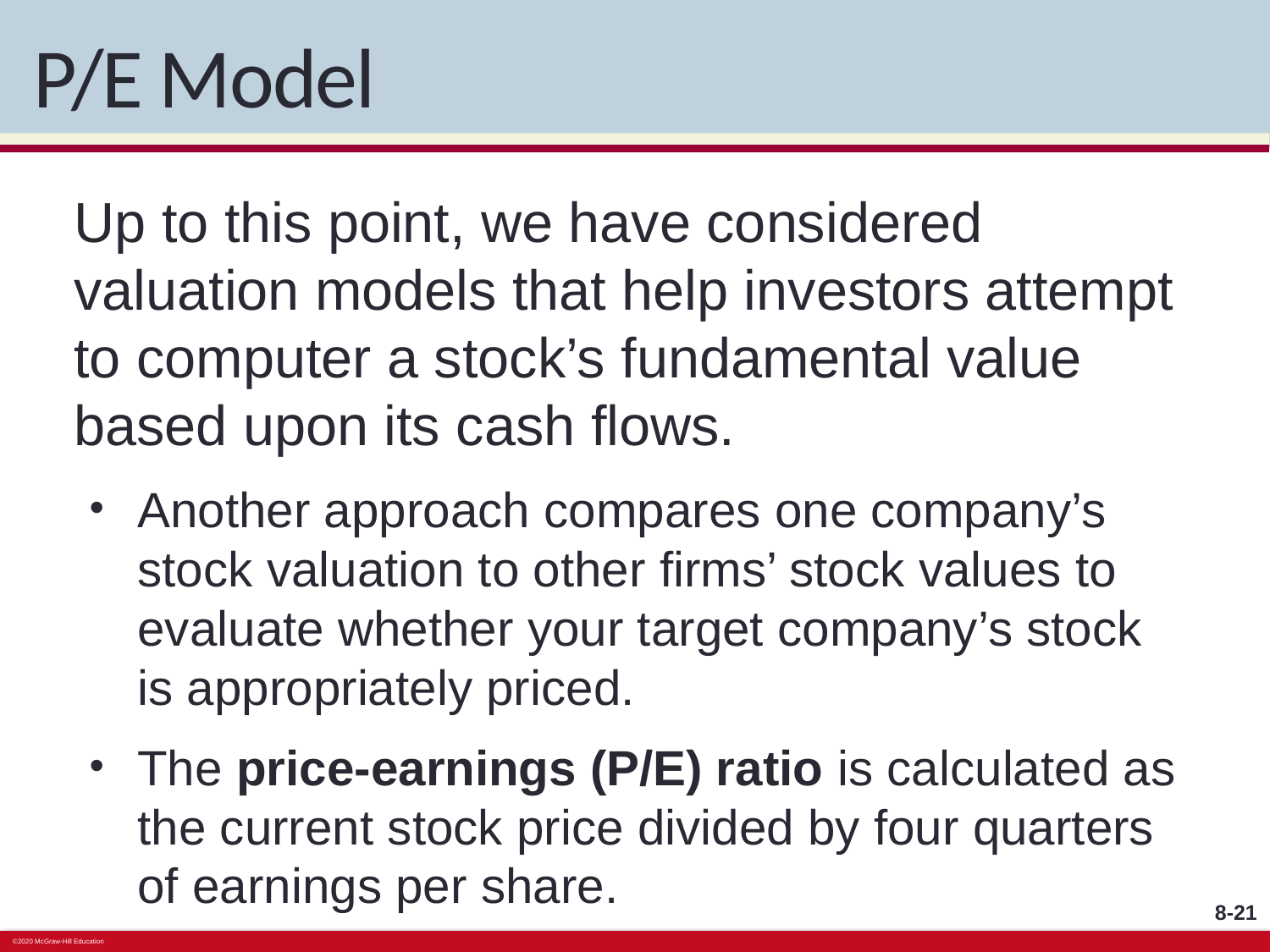

# P/E Model
Up to this point, we have considered valuation models that help investors attempt to computer a stock’s fundamental value based upon its cash flows.
Another approach compares one company’s stock valuation to other firms’ stock values to evaluate whether your target company’s stock is appropriately priced.
The price-earnings (P/E) ratio is calculated as the current stock price divided by four quarters of earnings per share.